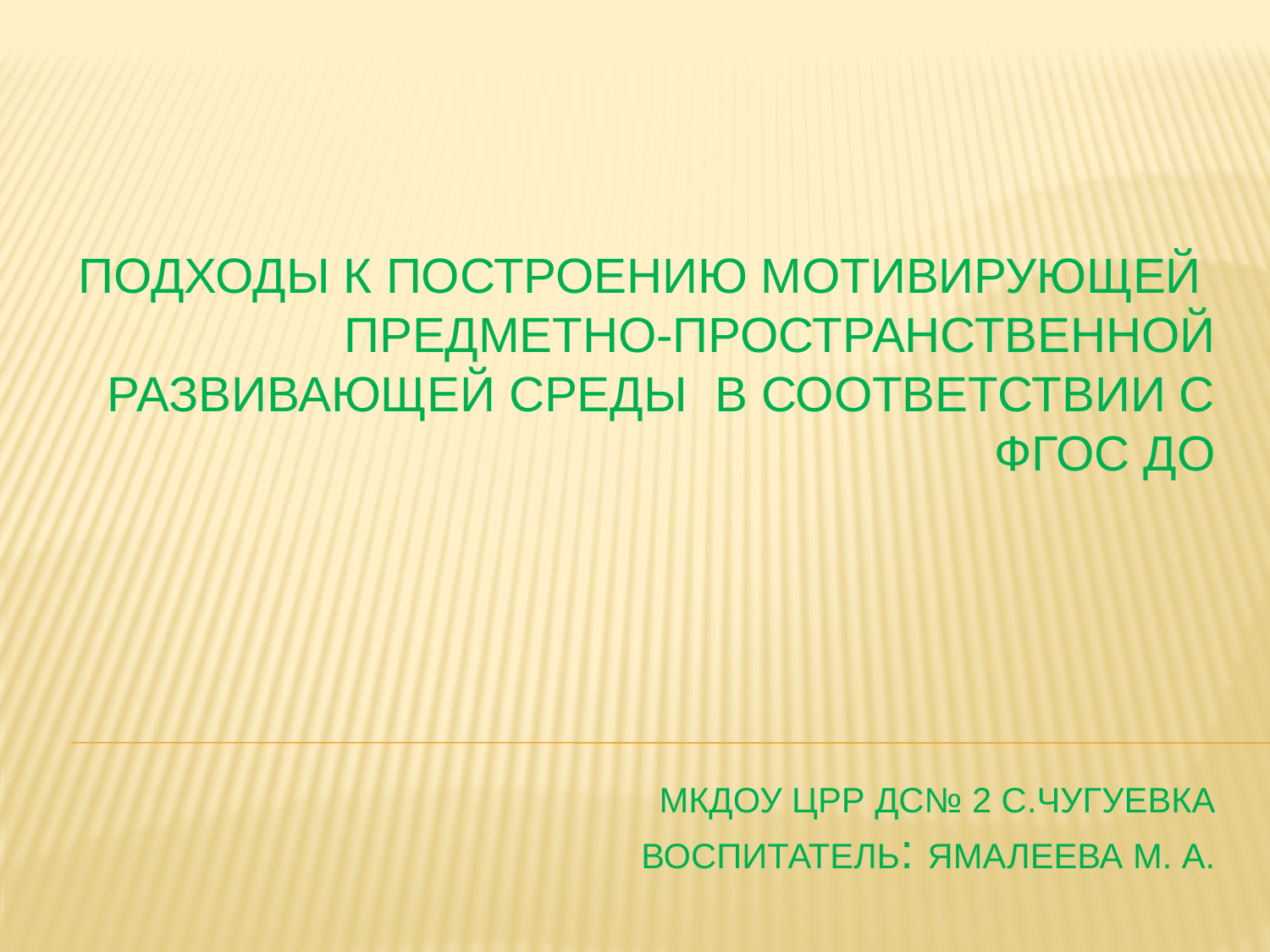

# ПОДХОДЫ К ПОСТРОЕНИЮ МОТИВИРУЮЩЕЙ  ПРЕДМЕТНО-ПРОСТРАНСТВЕННОЙ РАЗВИВАЮЩЕЙ СРЕДЫ  В СООТВЕТСТВИИ С ФГОС ДО мкдоу ЦРР ДС№ 2 с.Чугуевка воспитатель: ямалеева м. а.